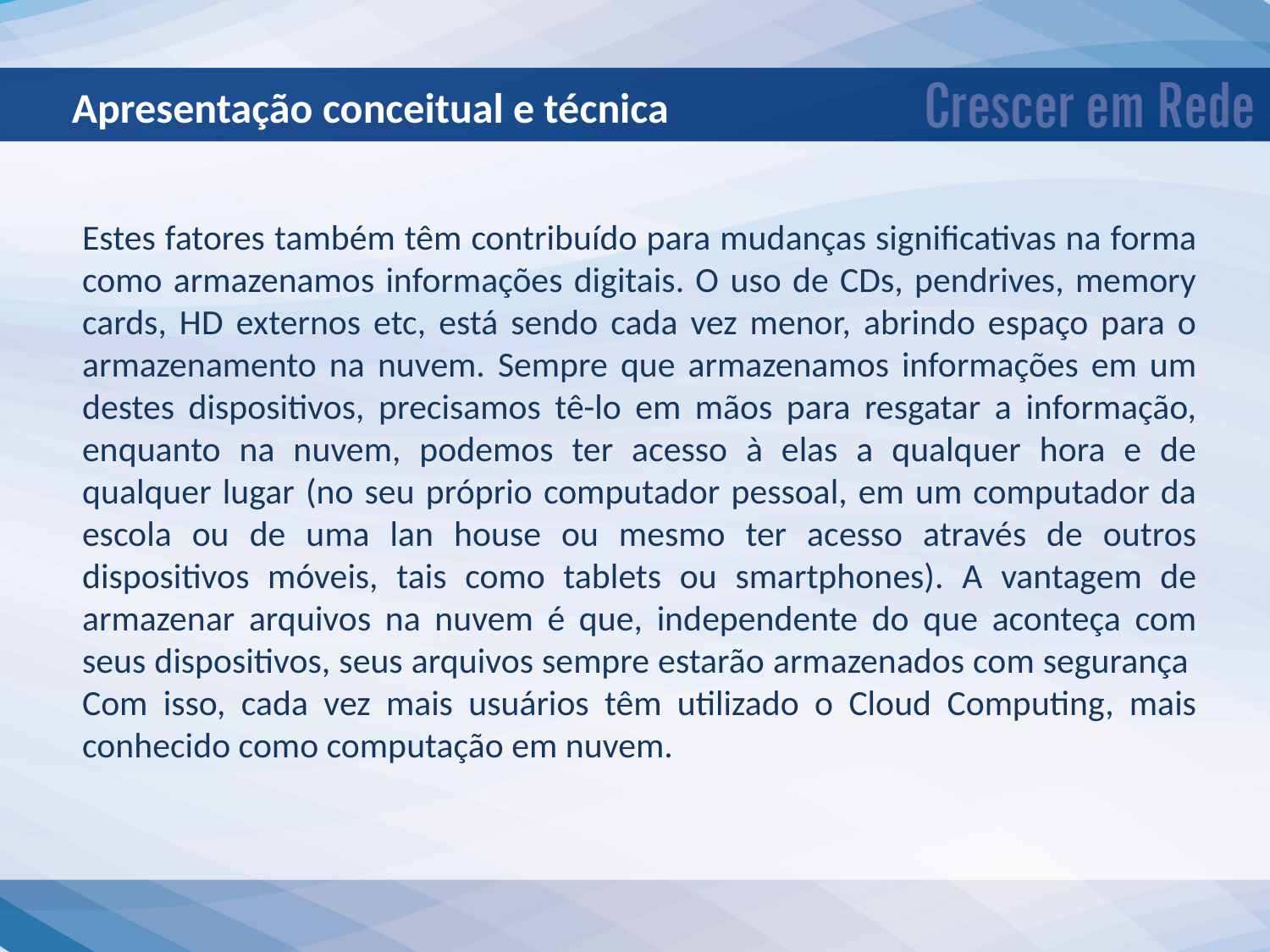

Apresentação conceitual e técnica
Estes fatores também têm contribuído para mudanças significativas na forma como armazenamos informações digitais. O uso de CDs, pendrives, memory cards, HD externos etc, está sendo cada vez menor, abrindo espaço para o armazenamento na nuvem. Sempre que armazenamos informações em um destes dispositivos, precisamos tê-lo em mãos para resgatar a informação, enquanto na nuvem, podemos ter acesso à elas a qualquer hora e de qualquer lugar (no seu próprio computador pessoal, em um computador da escola ou de uma lan house ou mesmo ter acesso através de outros dispositivos móveis, tais como tablets ou smartphones). A vantagem de armazenar arquivos na nuvem é que, independente do que aconteça com seus dispositivos, seus arquivos sempre estarão armazenados com segurança  Com isso, cada vez mais usuários têm utilizado o Cloud Computing, mais conhecido como computação em nuvem.